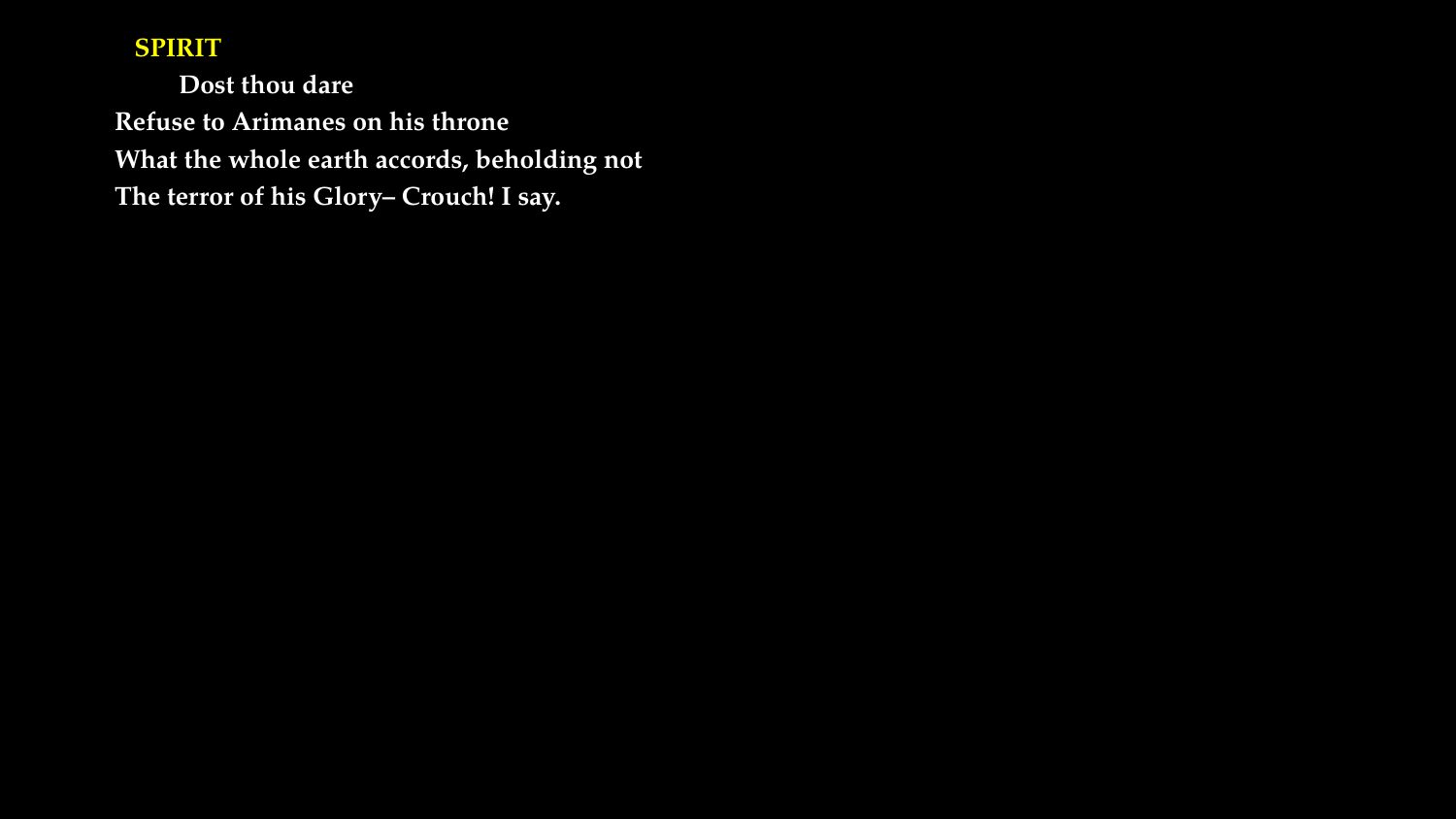

# SPIRIT Dost thou dare Refuse to Arimanes on his throne What the whole earth accords, beholding not The terror of his Glory– Crouch! I say.